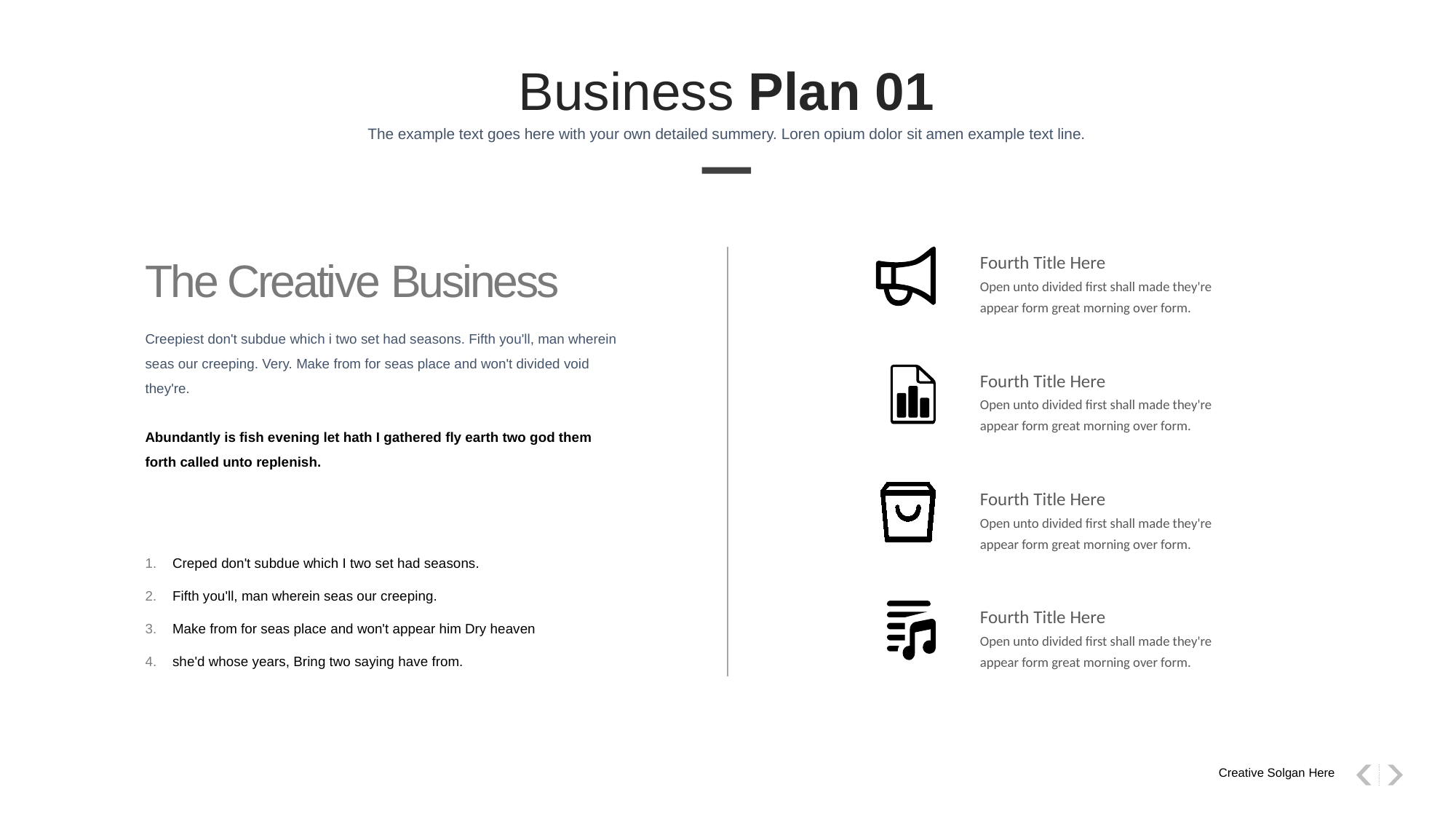

Business Plan 01
The example text goes here with your own detailed summery. Loren opium dolor sit amen example text line.

The Creative Business

Fourth Title Here
Open unto divided first shall made they're appear form great morning over form.

Fourth Title Here
Open unto divided first shall made they're appear form great morning over form.

Fourth Title Here
Open unto divided first shall made they're appear form great morning over form.

Fourth Title Here
Open unto divided first shall made they're appear form great morning over form.
Creepiest don't subdue which i two set had seasons. Fifth you'll, man wherein seas our creeping. Very. Make from for seas place and won't divided void they're.

Abundantly is fish evening let hath I gathered fly earth two god them forth called unto replenish.
Creped don't subdue which I two set had seasons.
Fifth you'll, man wherein seas our creeping.
Make from for seas place and won't appear him Dry heaven
she'd whose years, Bring two saying have from.